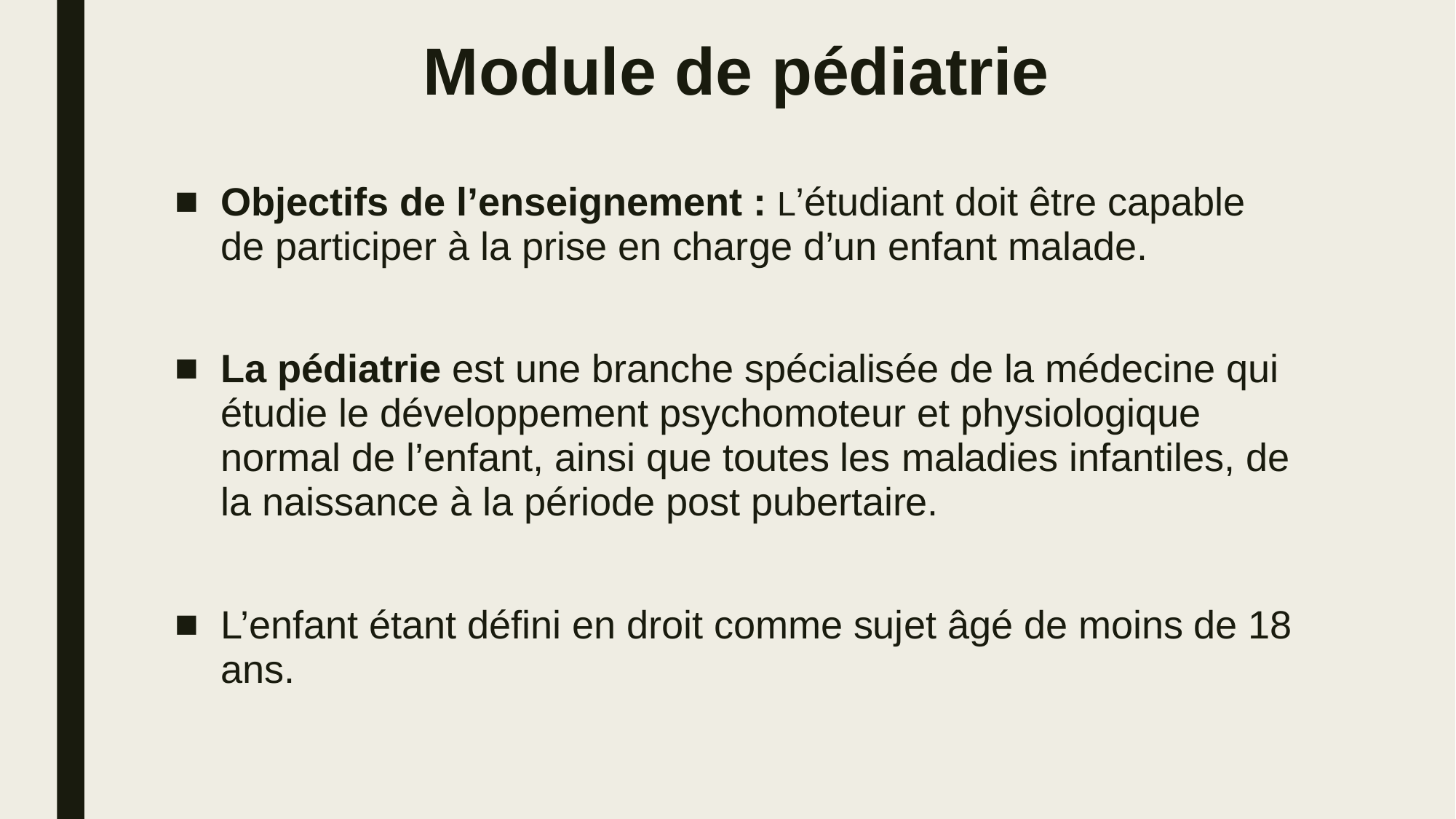

# Module de pédiatrie
Objectifs de l’enseignement : L’étudiant doit être capable de participer à la prise en charge d’un enfant malade.

La pédiatrie est une branche spécialisée de la médecine qui étudie le développement psychomoteur et physiologique normal de l’enfant, ainsi que toutes les maladies infantiles, de la naissance à la période post pubertaire.

L’enfant étant défini en droit comme sujet âgé de moins de 18 ans.